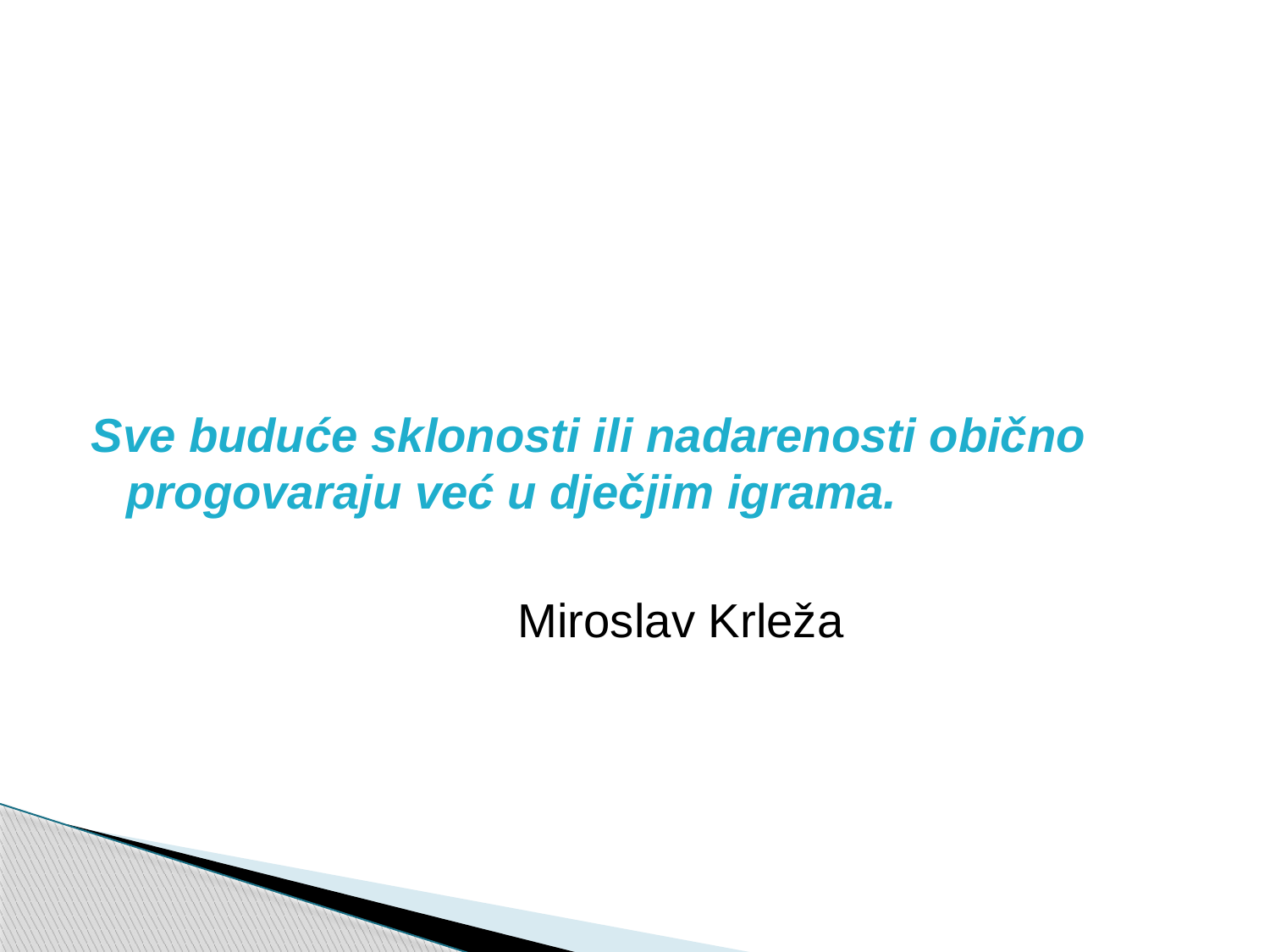

Sve buduće sklonosti ili nadarenosti obično progovaraju već u dječjim igrama.

                                Miroslav Krleža